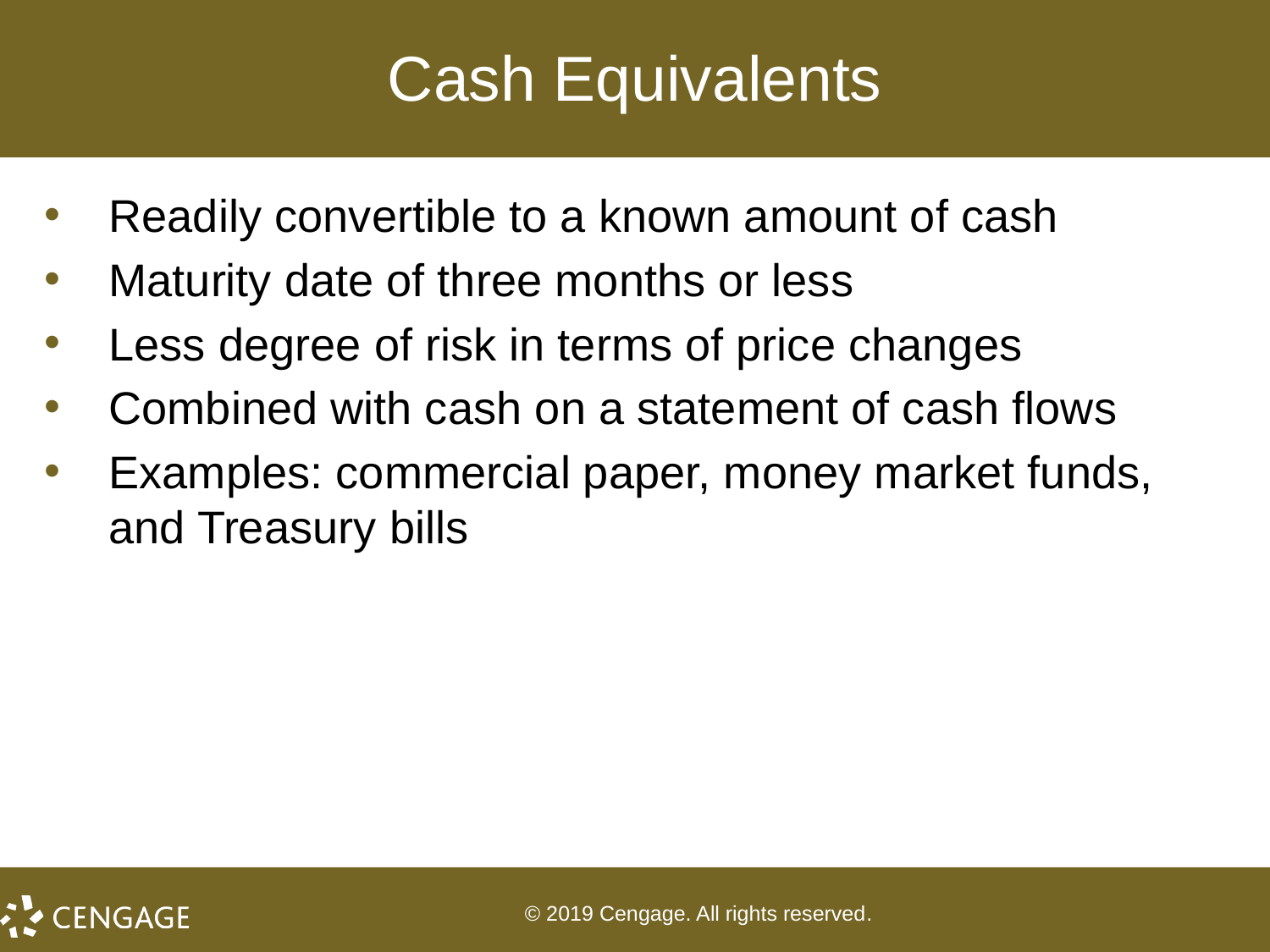

# Cash Equivalents
Readily convertible to a known amount of cash
Maturity date of three months or less
Less degree of risk in terms of price changes
Combined with cash on a statement of cash flows
Examples: commercial paper, money market funds, and Treasury bills